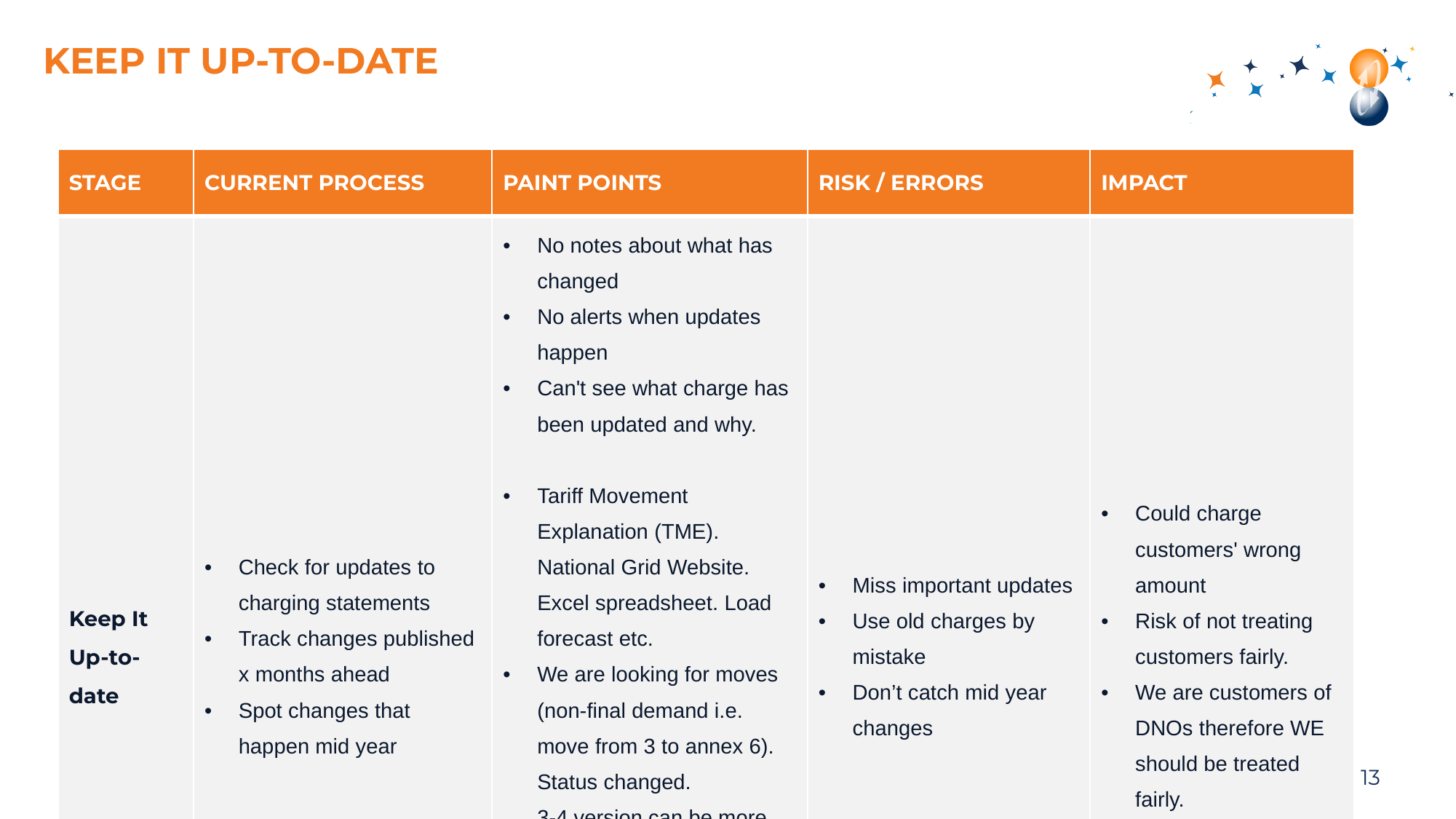

# KEEP IT UP-TO-DATE
| STAGE | CURRENT PROCESS | PAINT POINTS | RISK / ERRORS | IMPACT |
| --- | --- | --- | --- | --- |
| Keep It Up-to-date | Check for updates to charging statements Track changes published x months ahead Spot changes that happen mid year | No notes about what has changed No alerts when updates happen Can't see what charge has been updated and why. Tariff Movement Explanation (TME). National Grid Website. Excel spreadsheet. Load forecast etc. We are looking for moves (non-final demand i.e. move from 3 to annex 6). Status changed. 3-4 version can be more than 2. LLF not is first. TME is just big spreadsheet. Commentary – why? Was it because of CP? | Miss important updates Use old charges by mistake Don’t catch mid year changes | Could charge customers' wrong amount Risk of not treating customers fairly. We are customers of DNOs therefore WE should be treated fairly. |